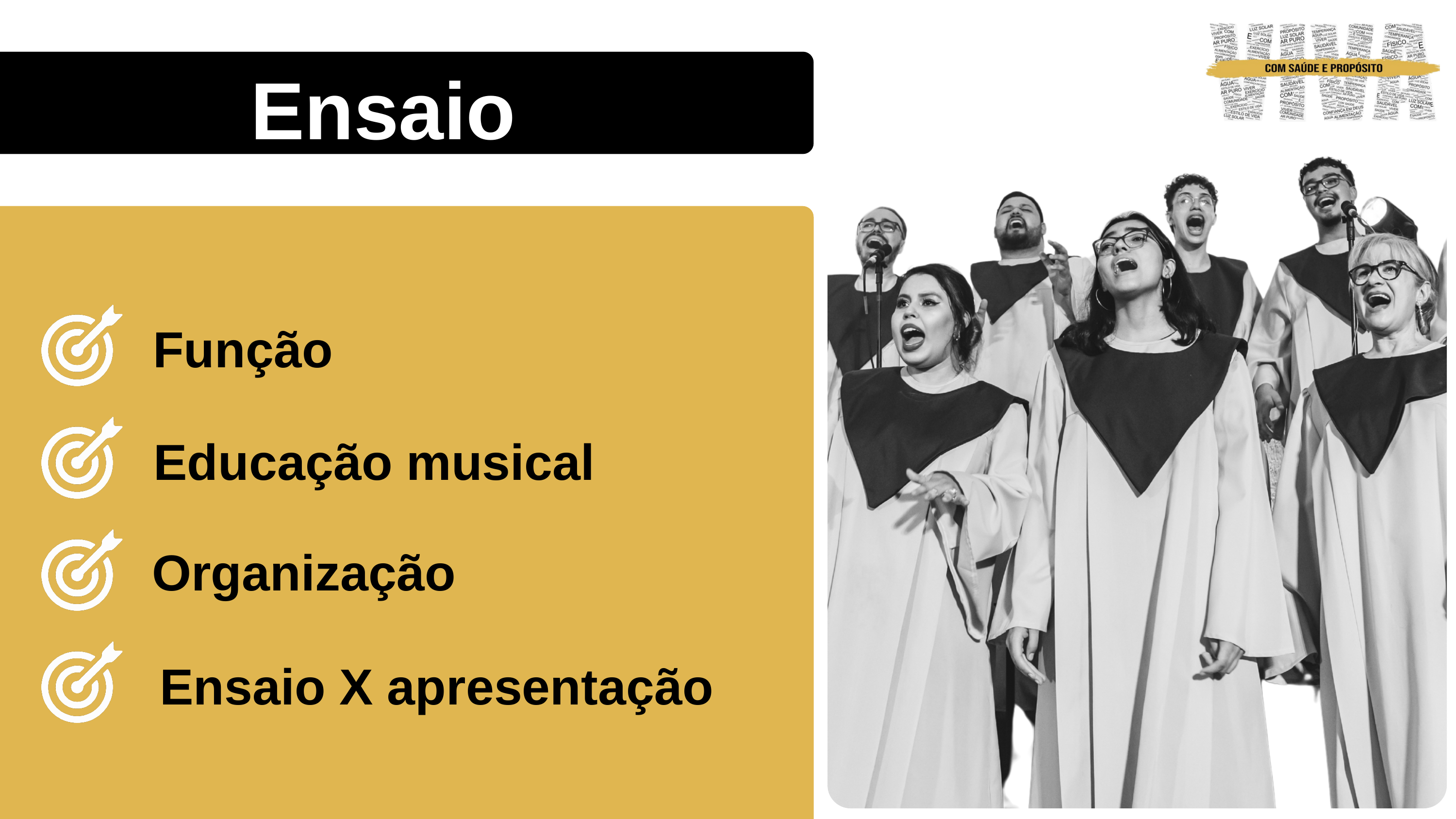

Ensaio

Função

Educação musical

Organização

Ensaio X apresentação